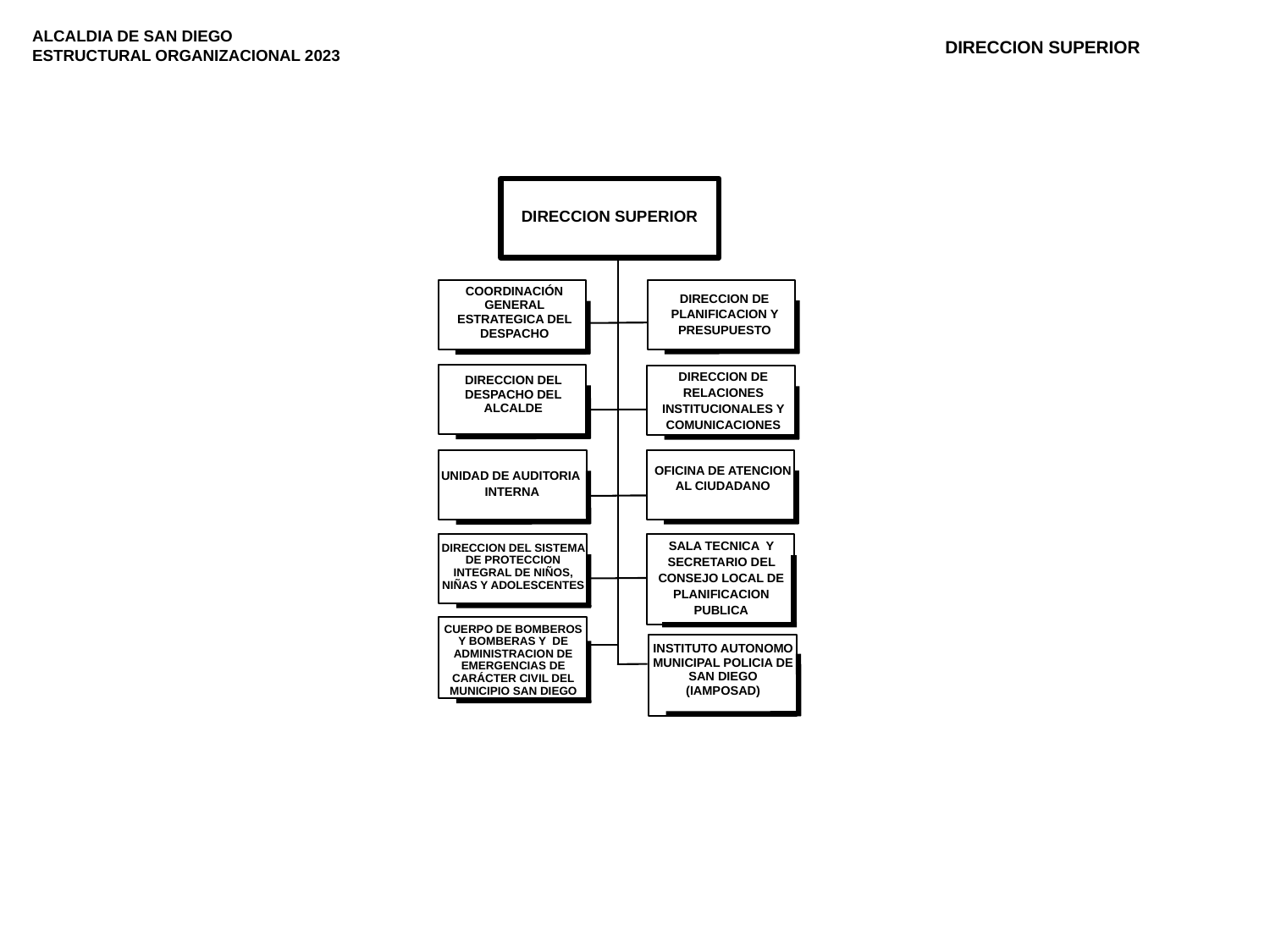

ALCALDIA DE SAN DIEGO
ESTRUCTURAL ORGANIZACIONAL 2023
DIRECCION SUPERIOR

DIRECCION SUPERIOR
COORDINACIÓN GENERAL ESTRATEGICA DEL DESPACHO

DIRECCION DE PLANIFICACION Y PRESUPUESTO
DIRECCION DE RELACIONES INSTITUCIONALES Y COMUNICACIONES

DIRECCION DEL DESPACHO DEL ALCALDE

OFICINA DE ATENCION AL CIUDADANO

UNIDAD DE AUDITORIA
INTERNA
SALA TECNICA  Y SECRETARIO DEL CONSEJO LOCAL DE PLANIFICACION PUBLICA

DIRECCION DEL SISTEMA DE PROTECCION INTEGRAL DE NIÑOS, NIÑAS Y ADOLESCENTES

CUERPO DE BOMBEROS Y BOMBERAS Y  DE ADMINISTRACION DE EMERGENCIAS DE CARÁCTER CIVIL DEL MUNICIPIO SAN DIEGO

INSTITUTO AUTONOMO MUNICIPAL POLICIA DE SAN DIEGO (IAMPOSAD)